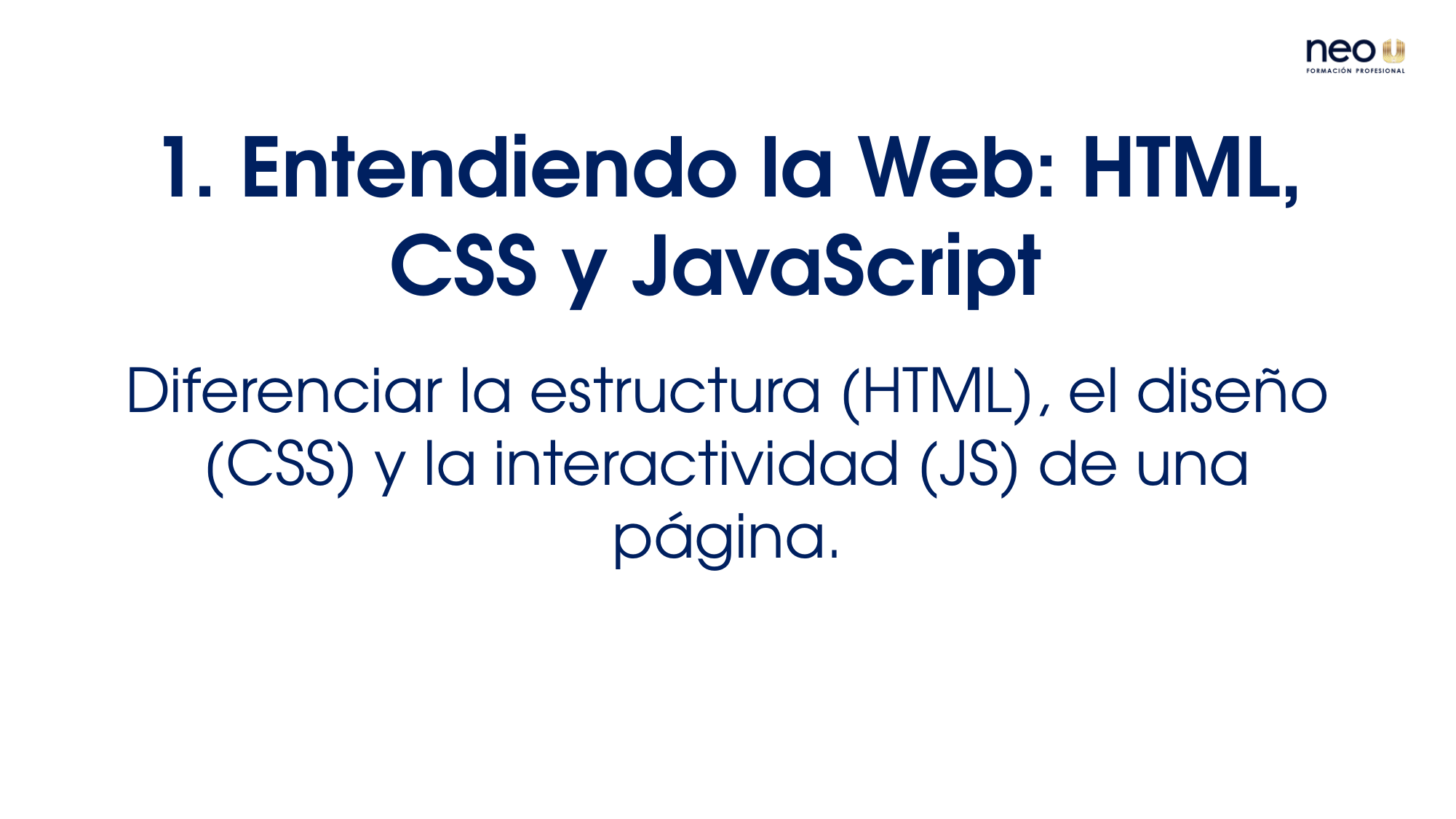

1. Entendiendo la Web: HTML, CSS y JavaScript
Diferenciar la estructura (HTML), el diseño (CSS) y la interactividad (JS) de una página.